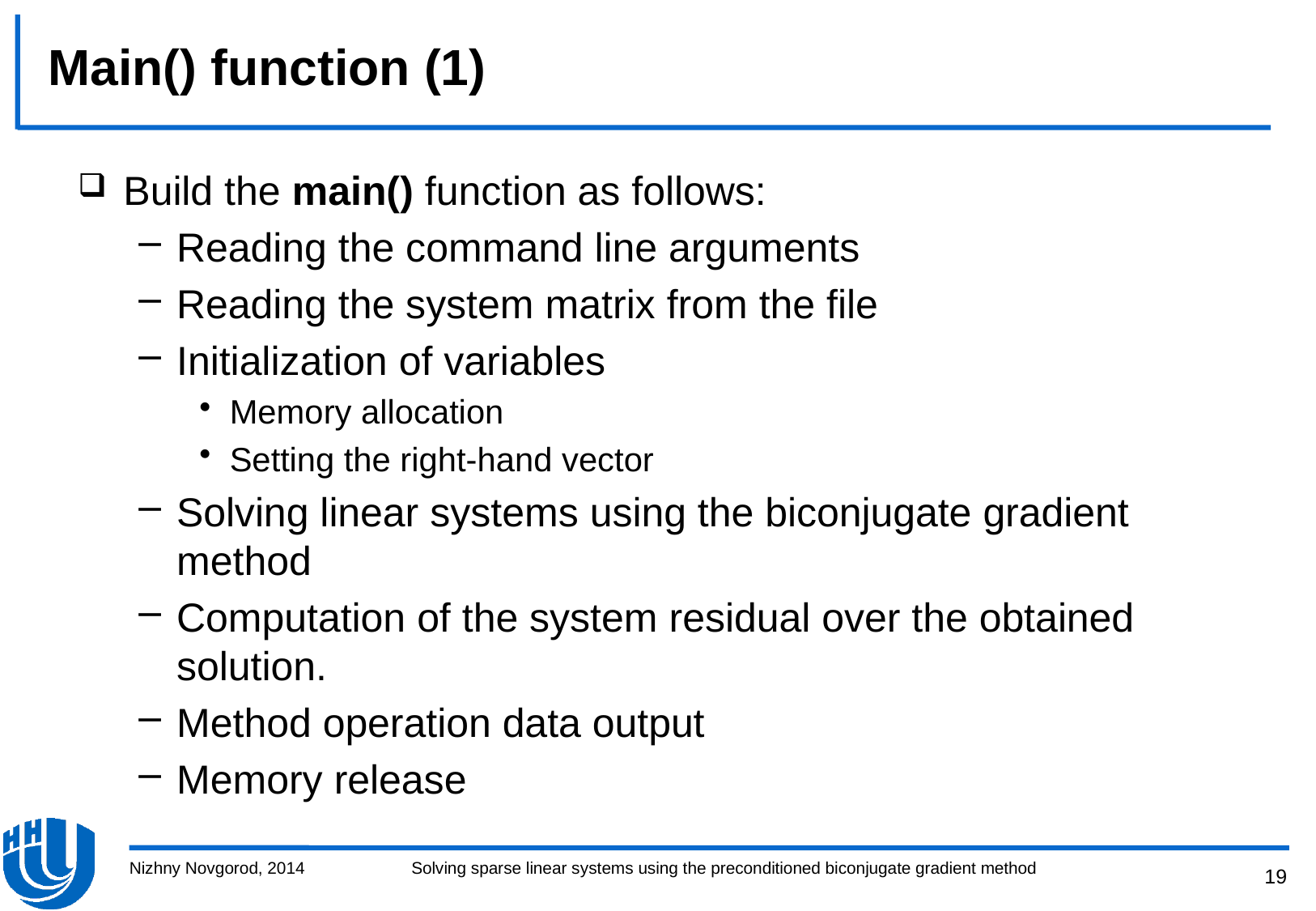

# Main() function (1)
Build the main() function as follows:
Reading the command line arguments
Reading the system matrix from the file
Initialization of variables
Memory allocation
Setting the right-hand vector
Solving linear systems using the biconjugate gradient method
Computation of the system residual over the obtained solution.
Method operation data output
Memory release
Nizhny Novgorod, 2014
Solving sparse linear systems using the preconditioned biconjugate gradient method